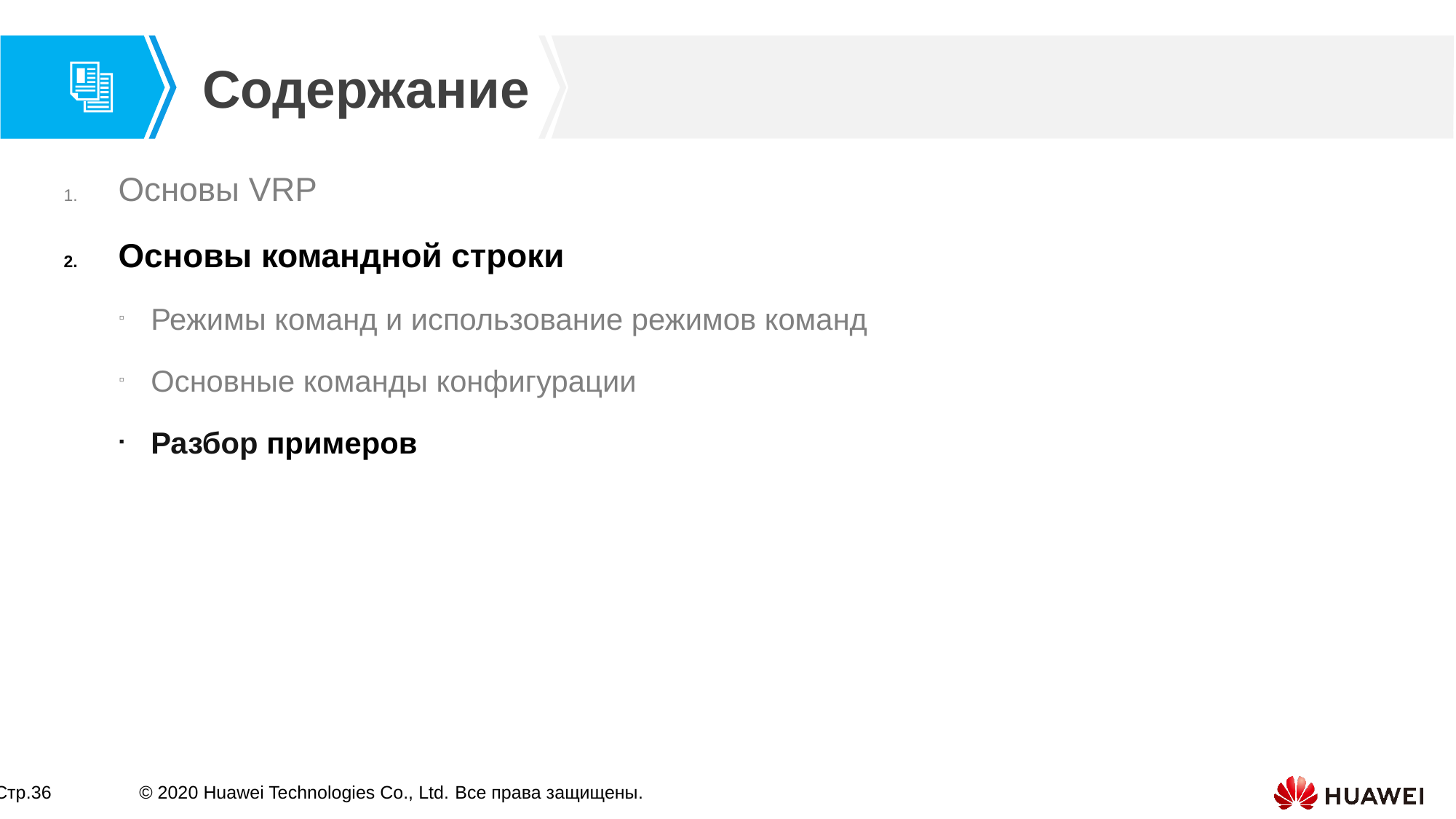

Основы VRP
Основы командной строки
Режимы команд и использование режимов команд
Основные команды конфигурации
Разбор примеров